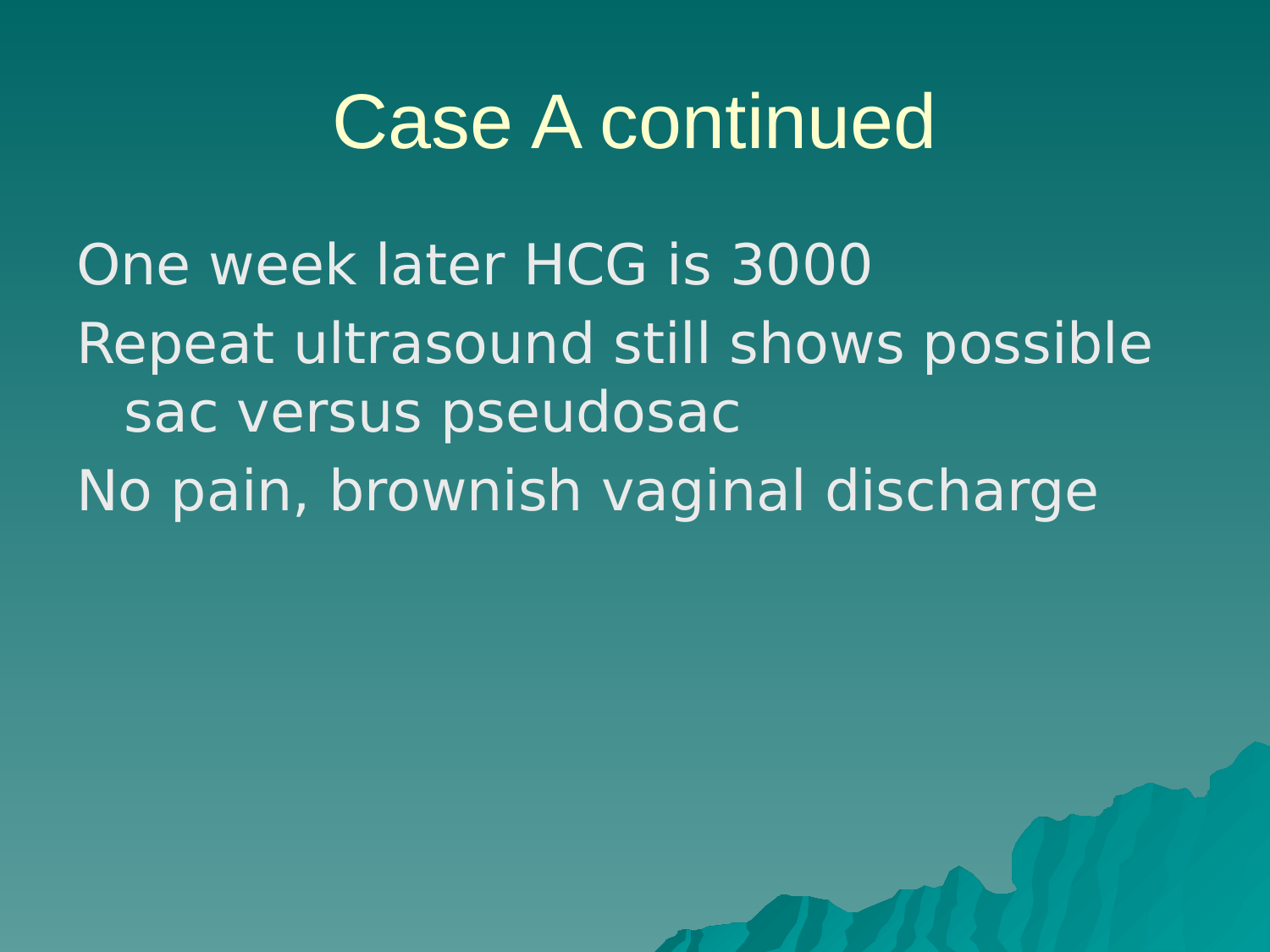

# Case A continued
One week later HCG is 3000
Repeat ultrasound still shows possible sac versus pseudosac
No pain, brownish vaginal discharge